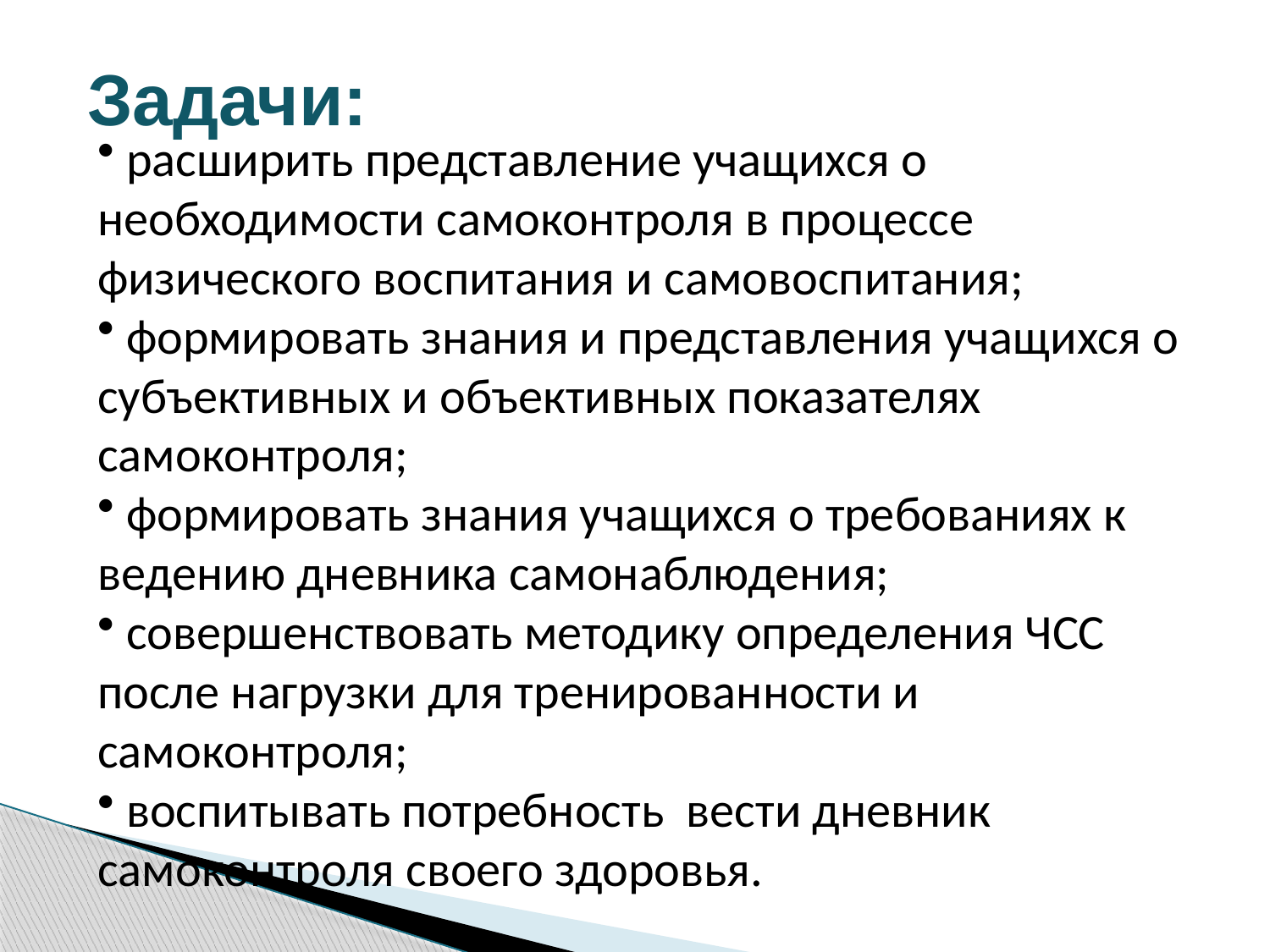

Задачи:
 расширить представление учащихся о необходимости самоконтроля в процессе физического воспитания и самовоспитания;
 формировать знания и представления учащихся о субъективных и объективных показателях самоконтроля;
 формировать знания учащихся о требованиях к ведению дневника самонаблюдения;
 совершенствовать методику определения ЧСС после нагрузки для тренированности и самоконтроля;
 воспитывать потребность  вести дневник самоконтроля своего здоровья.